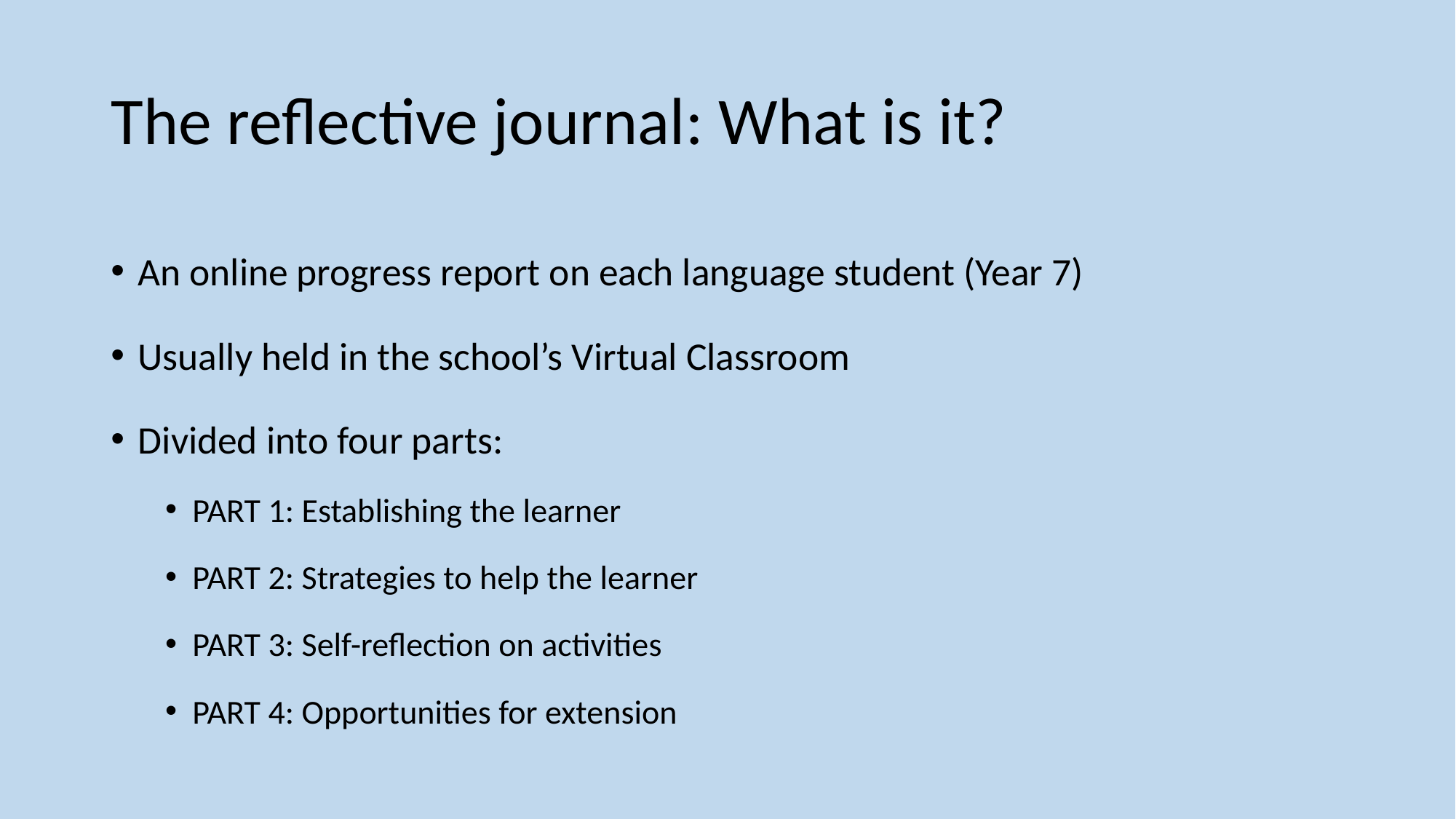

# The reflective journal: What is it?
An online progress report on each language student (Year 7)
Usually held in the school’s Virtual Classroom
Divided into four parts:
PART 1: Establishing the learner
PART 2: Strategies to help the learner
PART 3: Self-reflection on activities
PART 4: Opportunities for extension